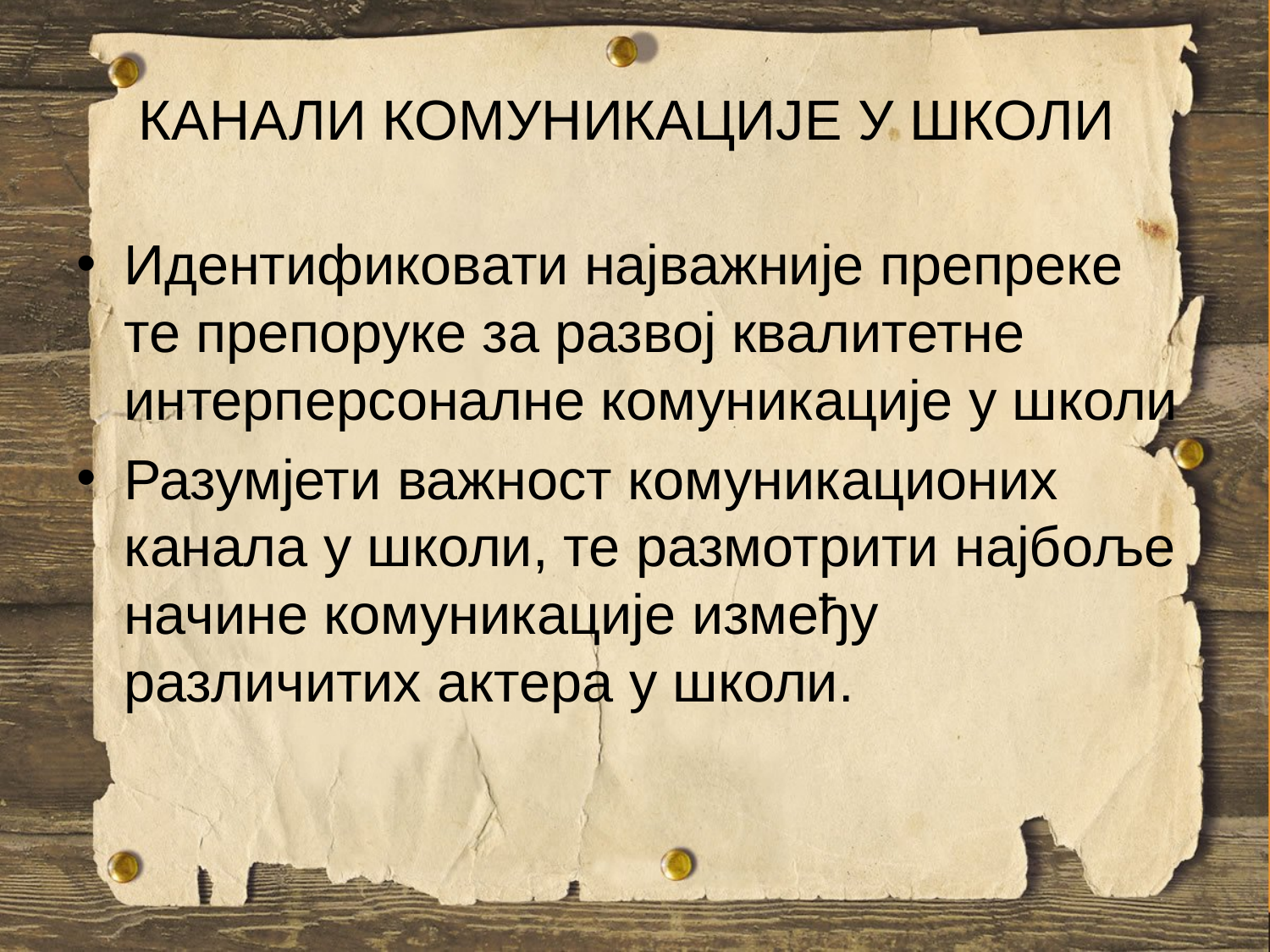

# КАНАЛИ КОМУНИКАЦИЈЕ У ШКОЛИ
Идентификовати најважније препреке те препоруке за развој квалитетне интерперсоналне комуникације у школи
Разумјети важност комуникационих канала у школи, те размотрити најбоље начине комуникације између различитих актера у школи.